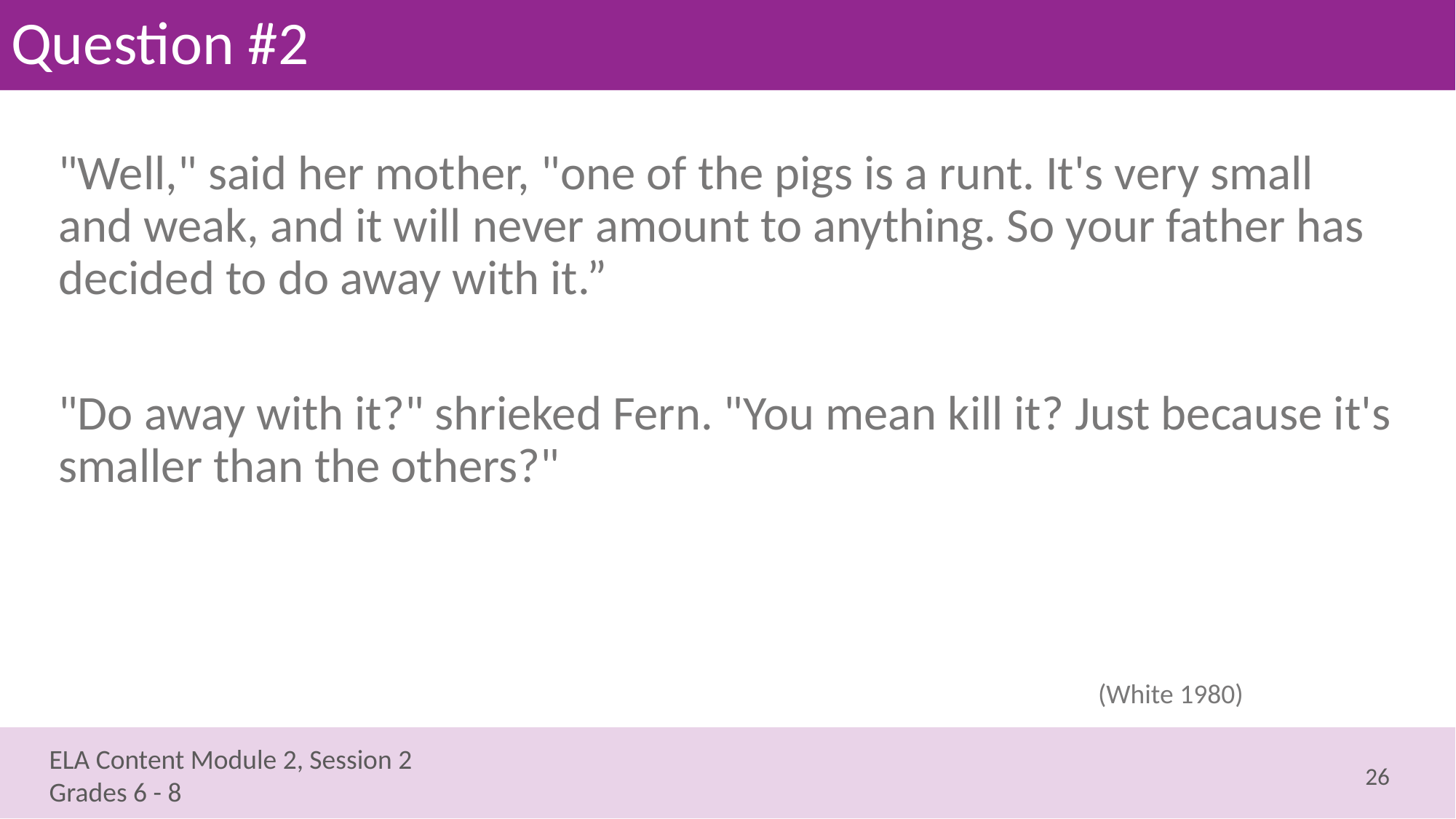

# Question #2
"Well," said her mother, "one of the pigs is a runt. It's very small and weak, and it will never amount to anything. So your father has decided to do away with it.”

"Do away with it?" shrieked Fern. "You mean kill it? Just because it's smaller than the others?"
(White 1980)
26